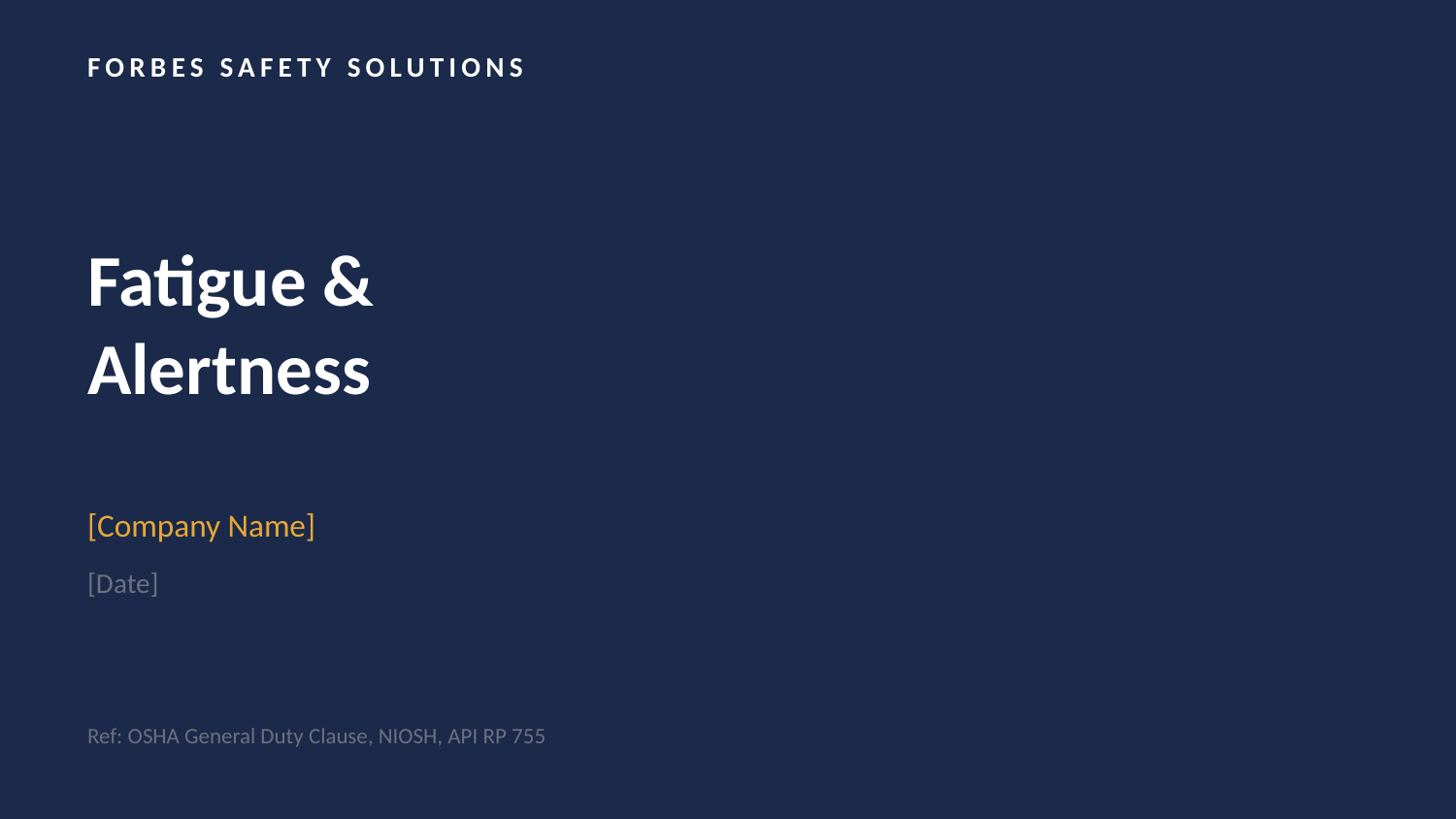

FORBES SAFETY SOLUTIONS
Fatigue &
Alertness
[Company Name]
[Date]
Ref: OSHA General Duty Clause, NIOSH, API RP 755